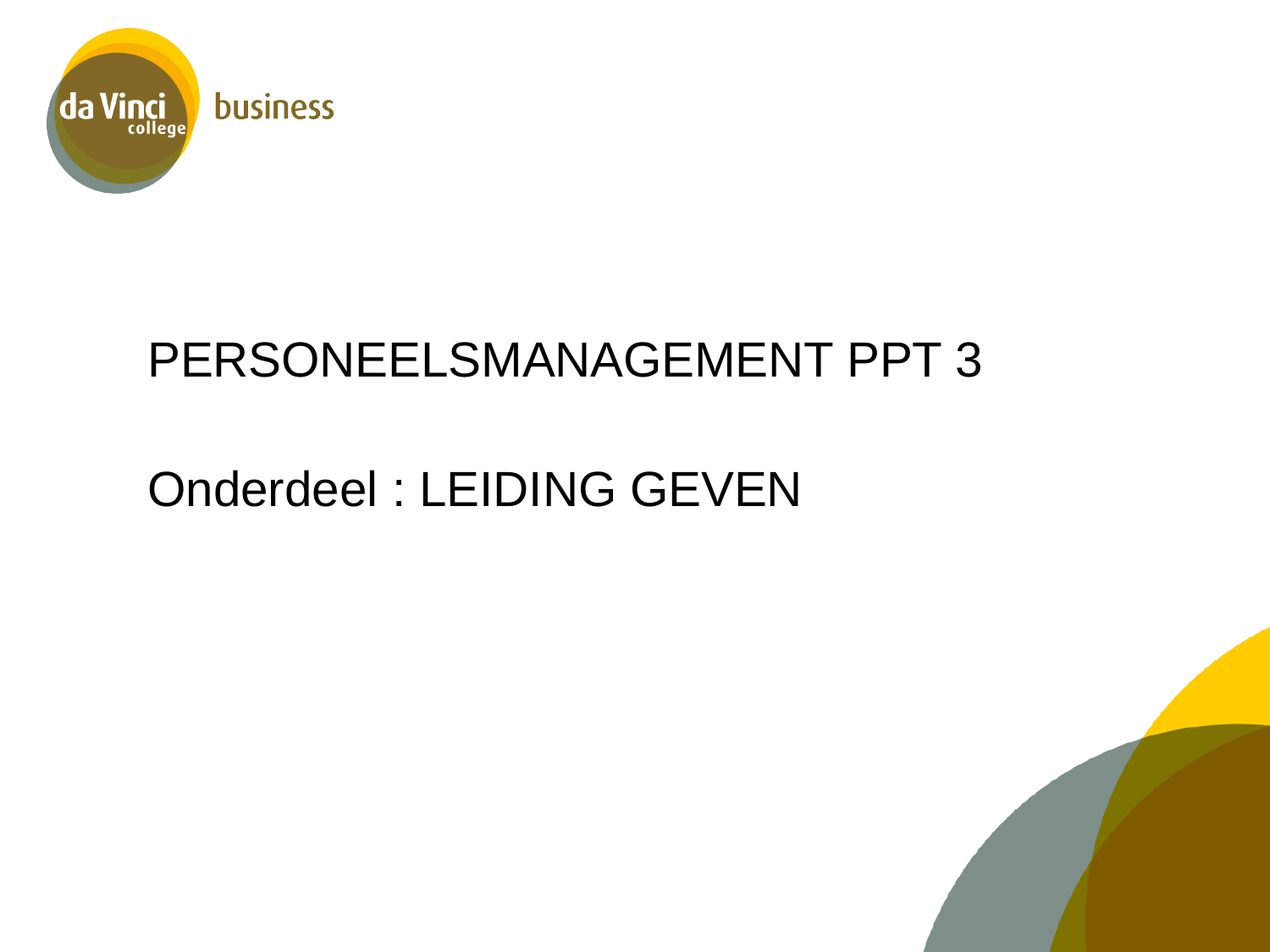

#
PERSONEELSMANAGEMENT PPT 3

Onderdeel : LEIDING GEVEN